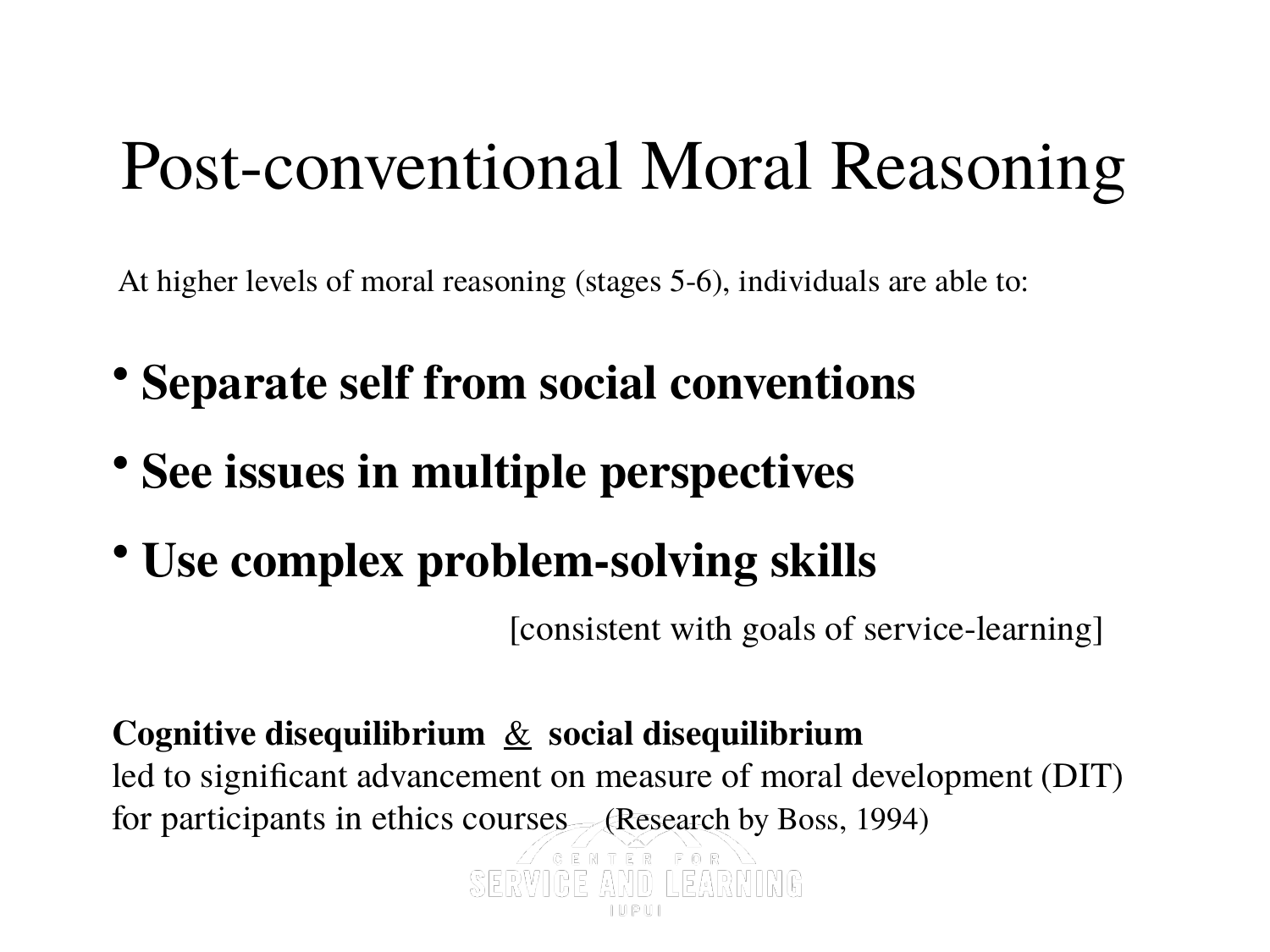

Post-conventional Moral Reasoning
At higher levels of moral reasoning (stages 5-6), individuals are able to:

 Separate self from social conventions
 See issues in multiple perspectives
 Use complex problem-solving skills
[consistent with goals of service-learning]
Cognitive disequilibrium  &  social disequilibrium
led to significant advancement on measure of moral development (DIT) for participants in ethics courses    (Research by Boss, 1994)